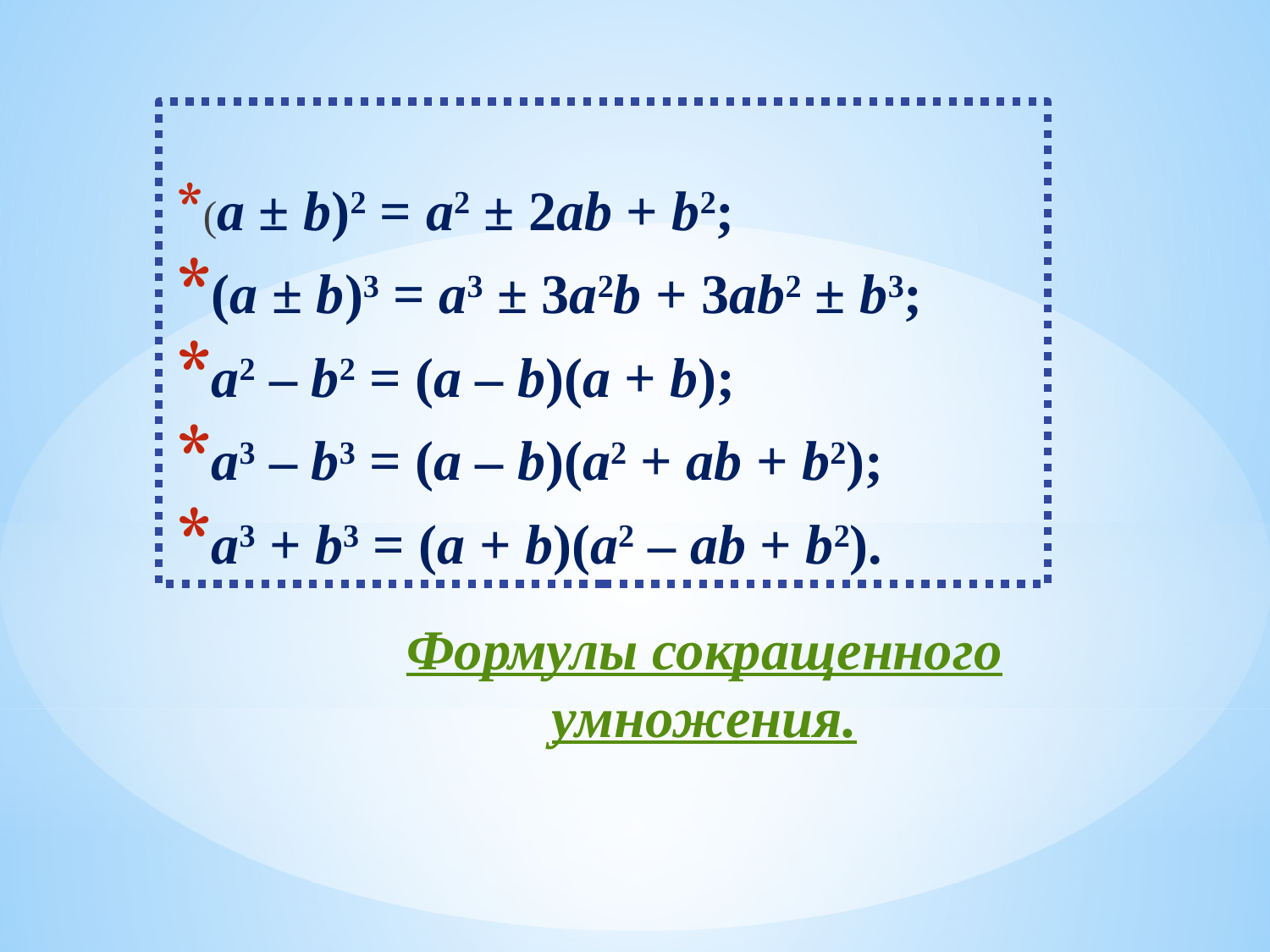

(a ± b)2 = a2 ± 2ab + b2;
(a ± b)3 = a3 ± 3a2b + 3ab2 ± b3;
a2 – b2 = (a – b)(a + b);
a3 – b3 = (a – b)(a2 + ab + b2);
a3 + b3 = (a + b)(a2 – ab + b2).

# Формулы сокращенного умножения.